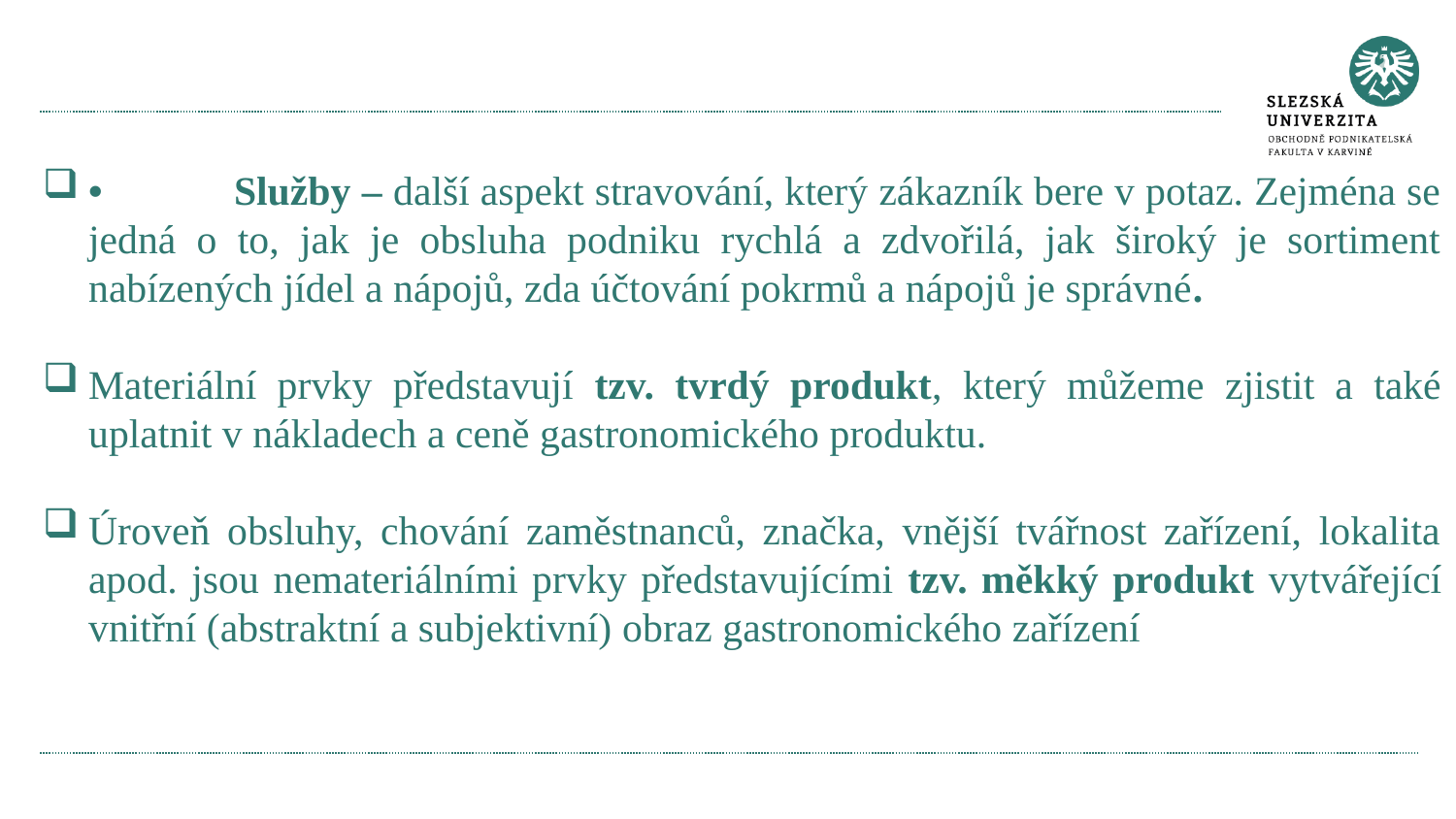

#
•	Služby – další aspekt stravování, který zákazník bere v potaz. Zejména se jedná o to, jak je obsluha podniku rychlá a zdvořilá, jak široký je sortiment nabízených jídel a nápojů, zda účtování pokrmů a nápojů je správné.

Materiální prvky představují tzv. tvrdý produkt, který můžeme zjistit a také uplatnit v nákladech a ceně gastronomického produktu.

Úroveň obsluhy, chování zaměstnanců, značka, vnější tvářnost zařízení, lokalita apod. jsou nemateriálními prvky představujícími tzv. měkký produkt vytvářející vnitřní (abstraktní a subjektivní) obraz gastronomického zařízení